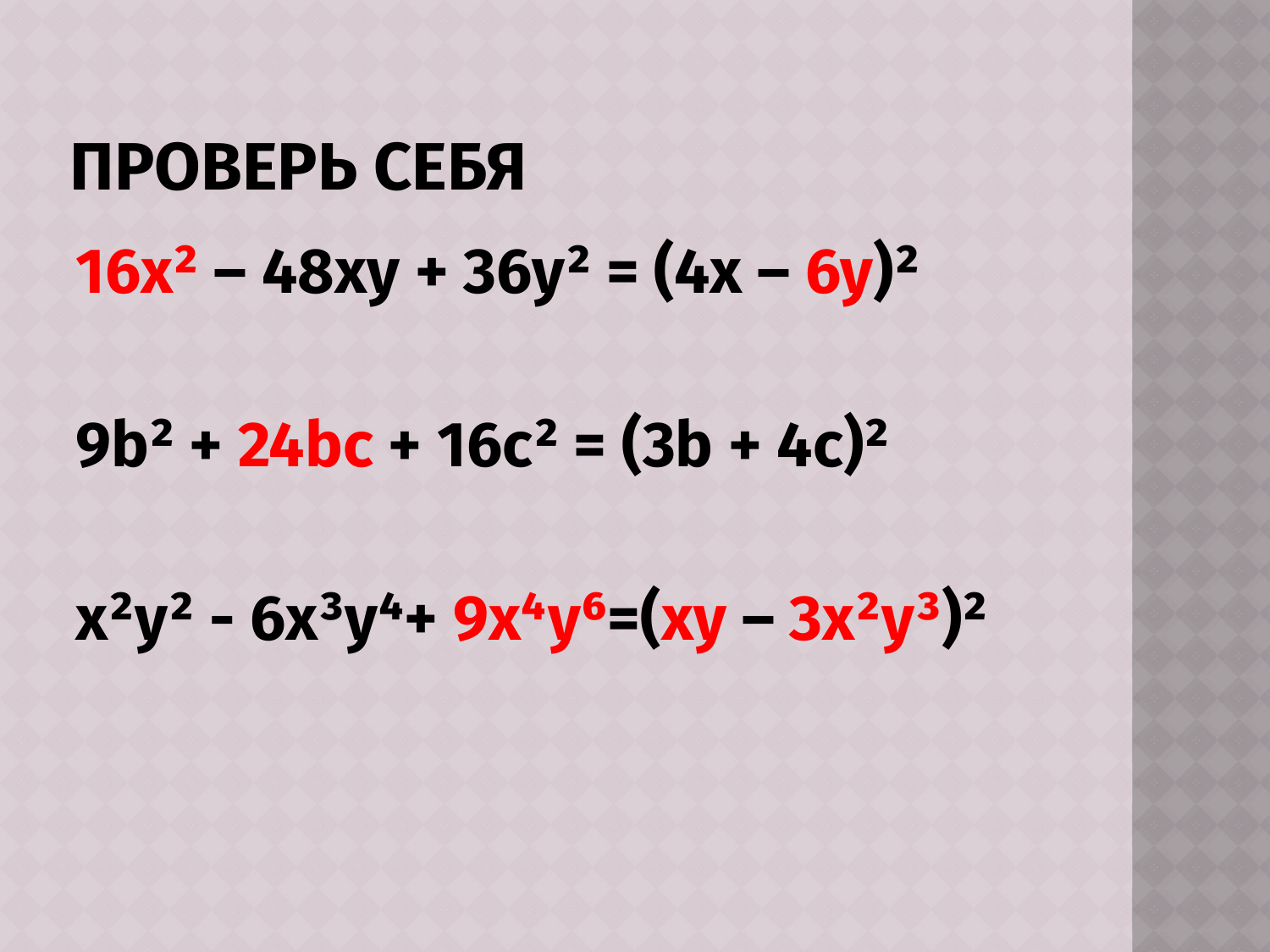

# Проверь себя
16x² – 48xy + 36y² = (4x – 6y)²

9b² + 24bc + 16c² = (3b + 4c)²

x²y² - 6x³y⁴+ 9x⁴y⁶=(xy – 3x²y³)²